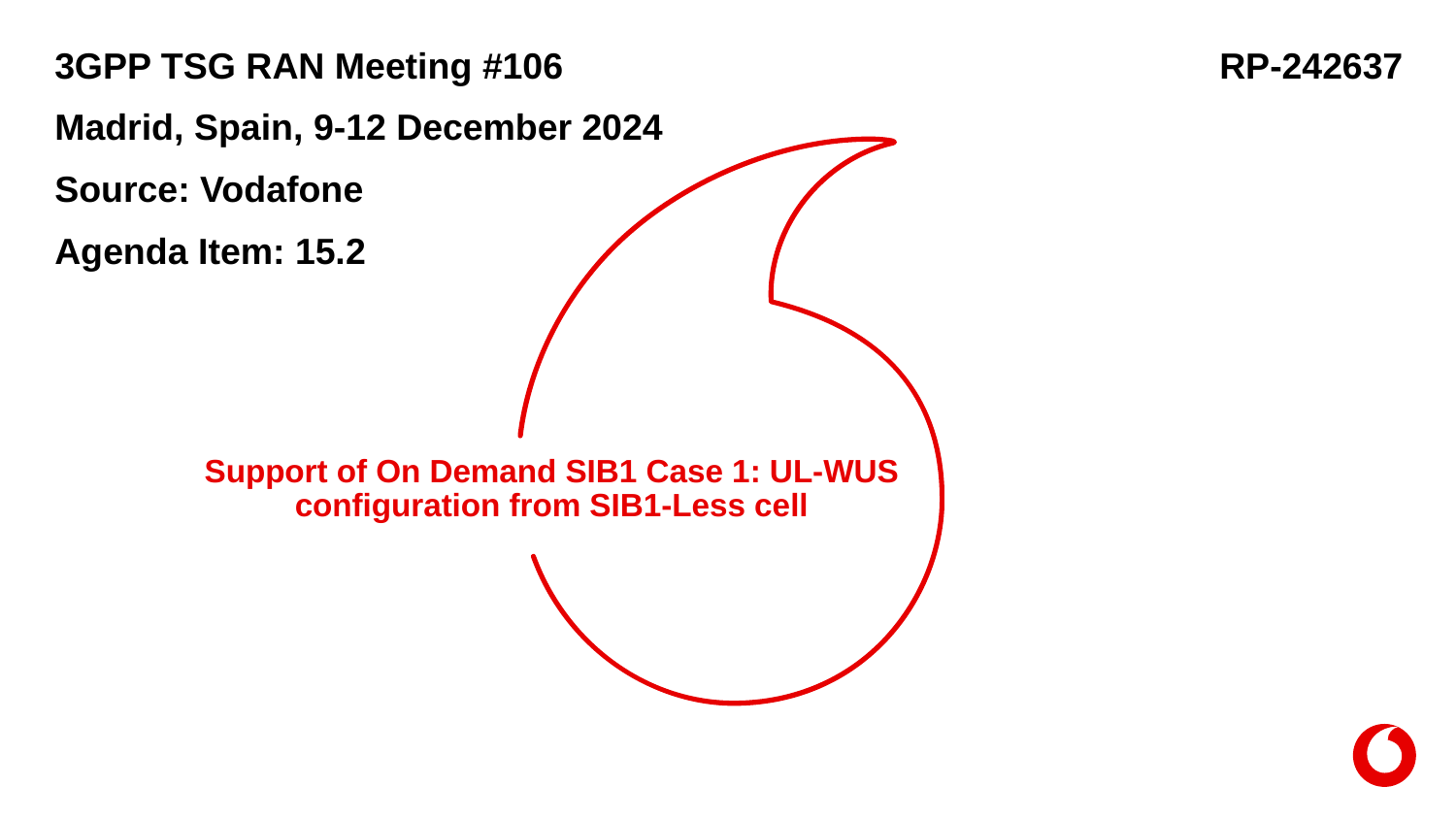

3GPP TSG RAN Meeting #106					RP-242637
Madrid, Spain, 9-12 December 2024
Source: Vodafone
Agenda Item: 15.2

# Support of On Demand SIB1 Case 1: UL-WUS configuration from SIB1-Less cell